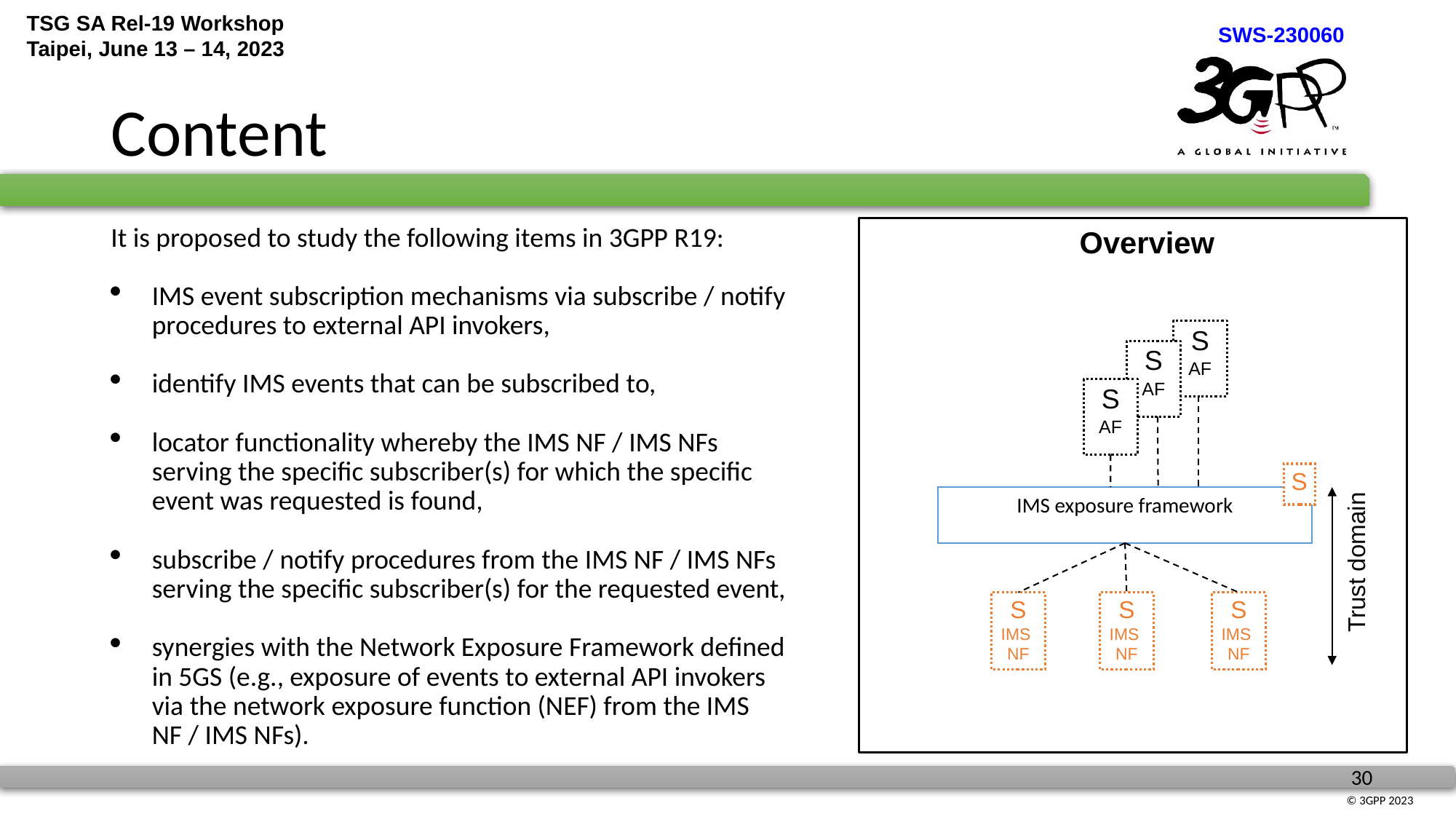

# Content
It is proposed to study the following items in 3GPP R19:
IMS event subscription mechanisms via subscribe / notify procedures to external API invokers,
identify IMS events that can be subscribed to,
locator functionality whereby the IMS NF / IMS NFs serving the specific subscriber(s) for which the specific event was requested is found,
subscribe / notify procedures from the IMS NF / IMS NFs serving the specific subscriber(s) for the requested event,
synergies with the Network Exposure Framework defined in 5GS (e.g., exposure of events to external API invokers via the network exposure function (NEF) from the IMS NF / IMS NFs).

Overview
S
AF
S
AF
S
AF
S
IMS exposure framework
Trust domain
S
IMS  NF
S
IMS  NF
S
IMS  NF